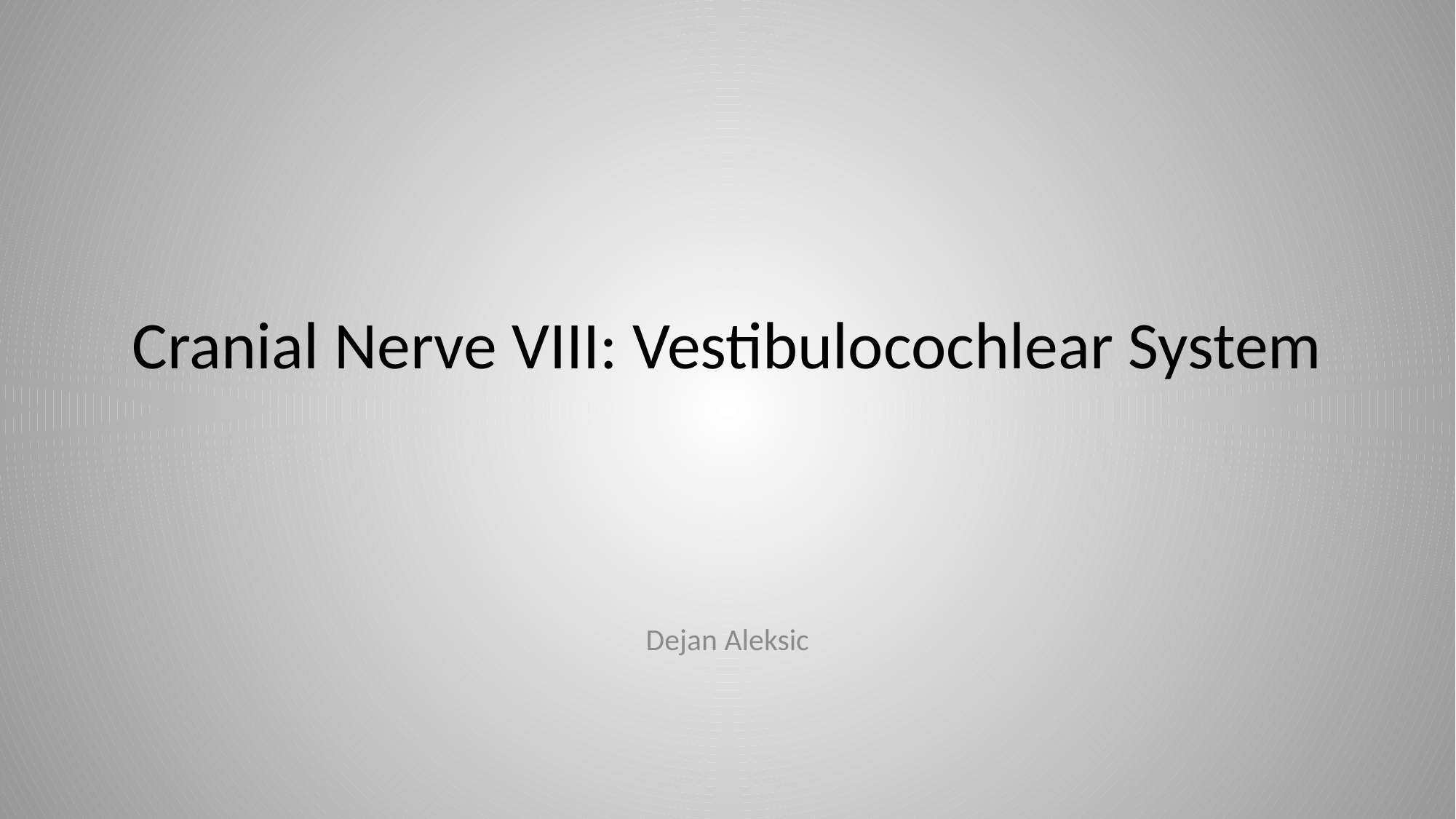

# Cranial Nerve VIII: Vestibulocochlear System

Dejan Aleksic